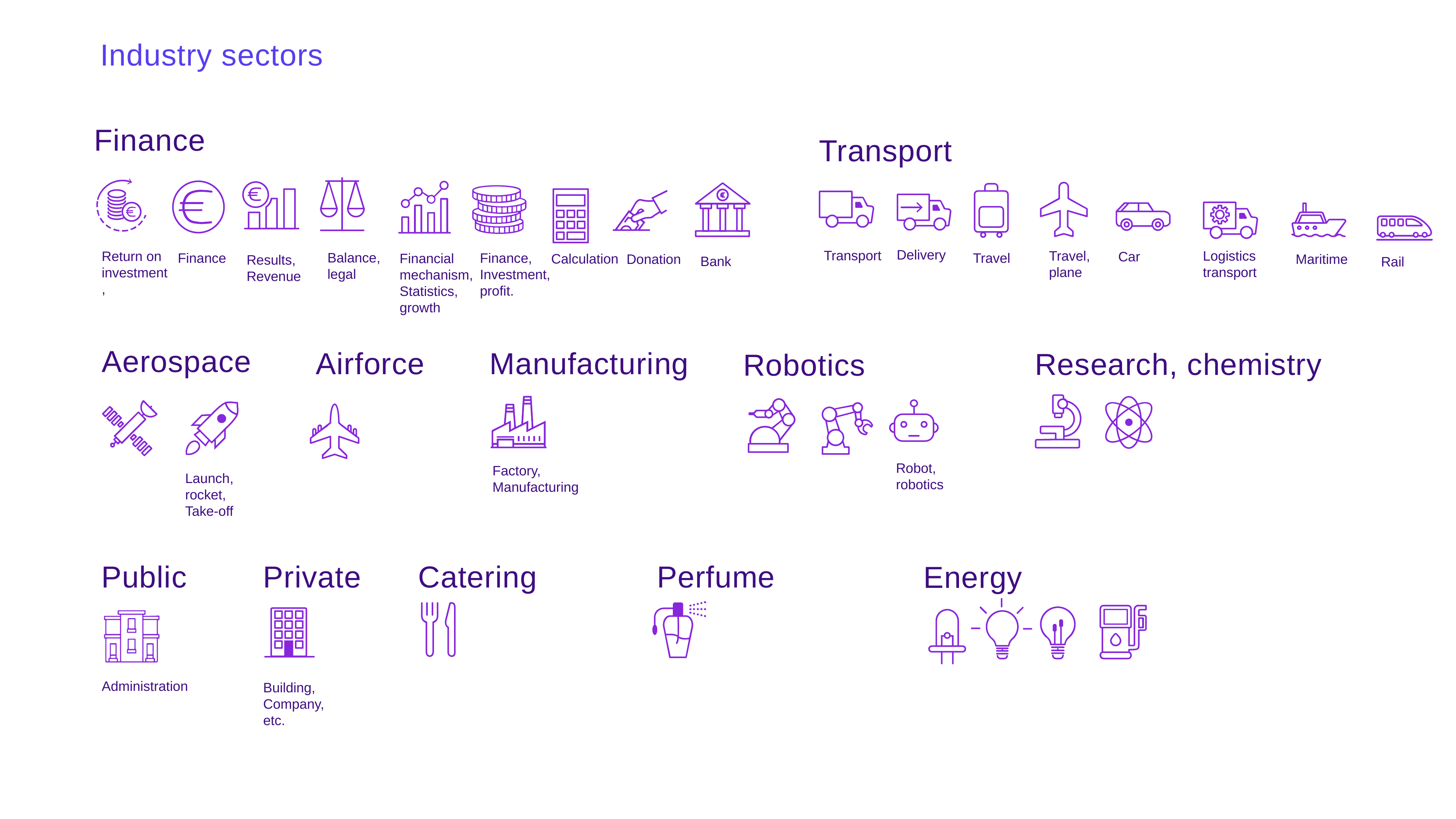

# Industry sectors
Finance
Transport

Delivery
Travel,
plane

Transport
Logistics
transport
Return on investment,
Car

Balance,
legal
Finance,
Investment, profit.
Travel

Finance
Financial mechanism,
Statistics, growth
Calculation
Maritime

Donation
Results,
Revenue
Bank
Rail

Aerospace
Airforce
Manufacturing
Research, chemistry
Robotics

Robot,
robotics
Factory,
Manufacturing
Launch, rocket,
Take-off

Public
Private
Catering
Perfume
Energy

Administration
Building,
Company, etc.